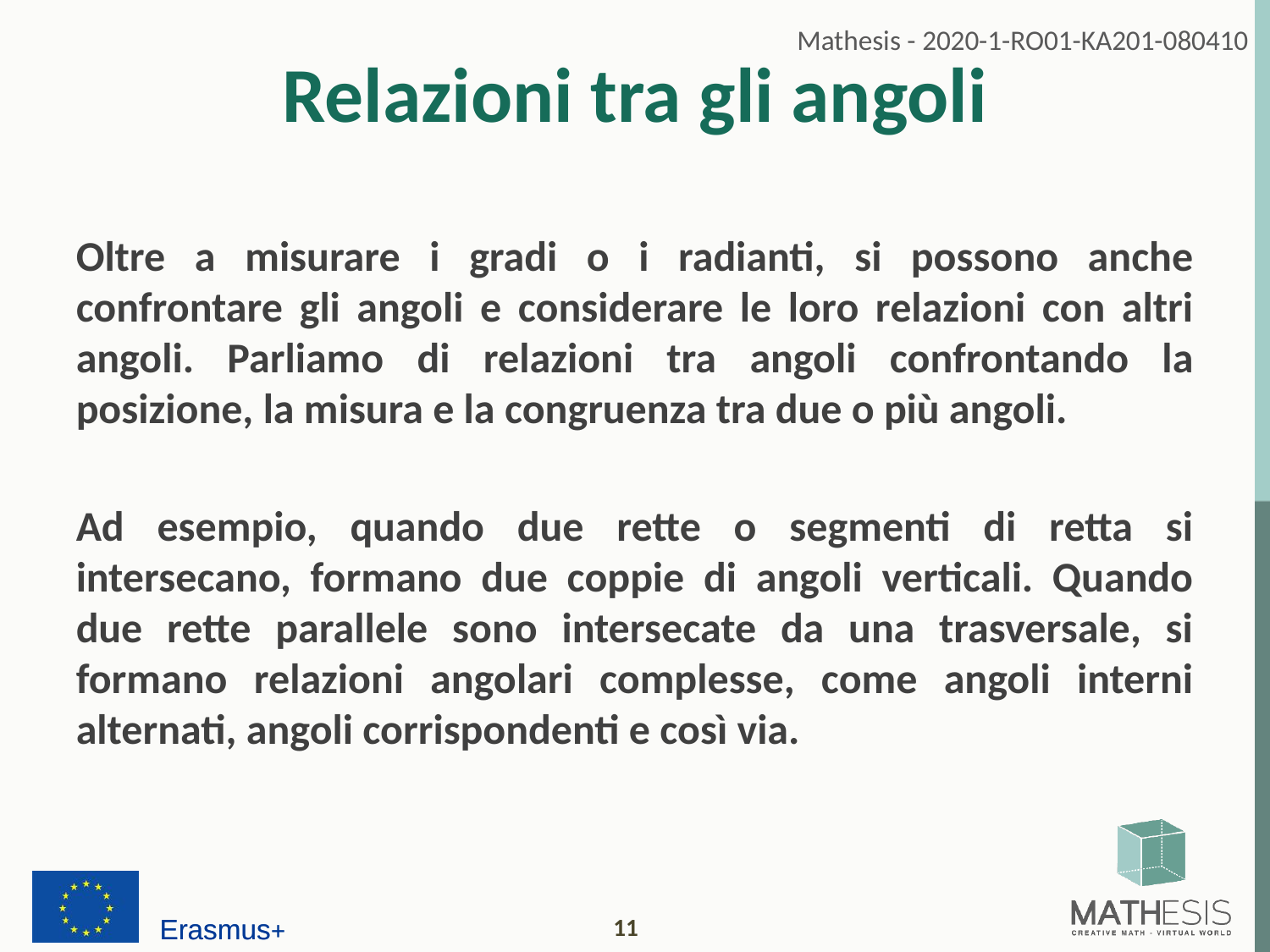

# Relazioni tra gli angoli
Oltre a misurare i gradi o i radianti, si possono anche confrontare gli angoli e considerare le loro relazioni con altri angoli. Parliamo di relazioni tra angoli confrontando la posizione, la misura e la congruenza tra due o più angoli.

Ad esempio, quando due rette o segmenti di retta si intersecano, formano due coppie di angoli verticali. Quando due rette parallele sono intersecate da una trasversale, si formano relazioni angolari complesse, come angoli interni alternati, angoli corrispondenti e così via.